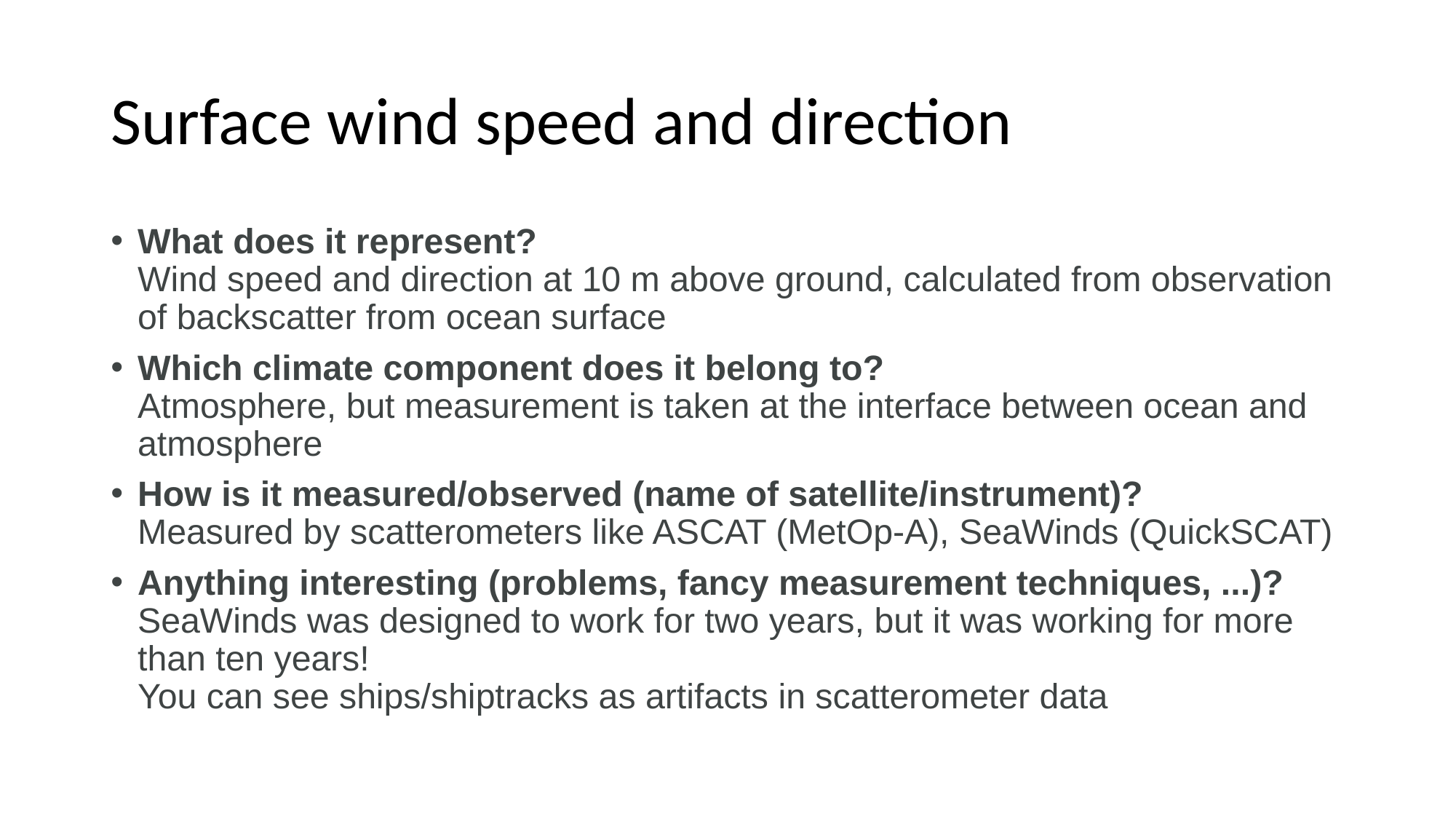

# Surface wind speed and direction
What does it represent?
Wind speed and direction at 10 m above ground, calculated from observation of backscatter from ocean surface
Which climate component does it belong to?
Atmosphere, but measurement is taken at the interface between ocean and atmosphere
How is it measured/observed (name of satellite/instrument)?
Measured by scatterometers like ASCAT (MetOp-A), SeaWinds (QuickSCAT)
Anything interesting (problems, fancy measurement techniques, ...)?
SeaWinds was designed to work for two years, but it was working for more than ten years!
You can see ships/shiptracks as artifacts in scatterometer data